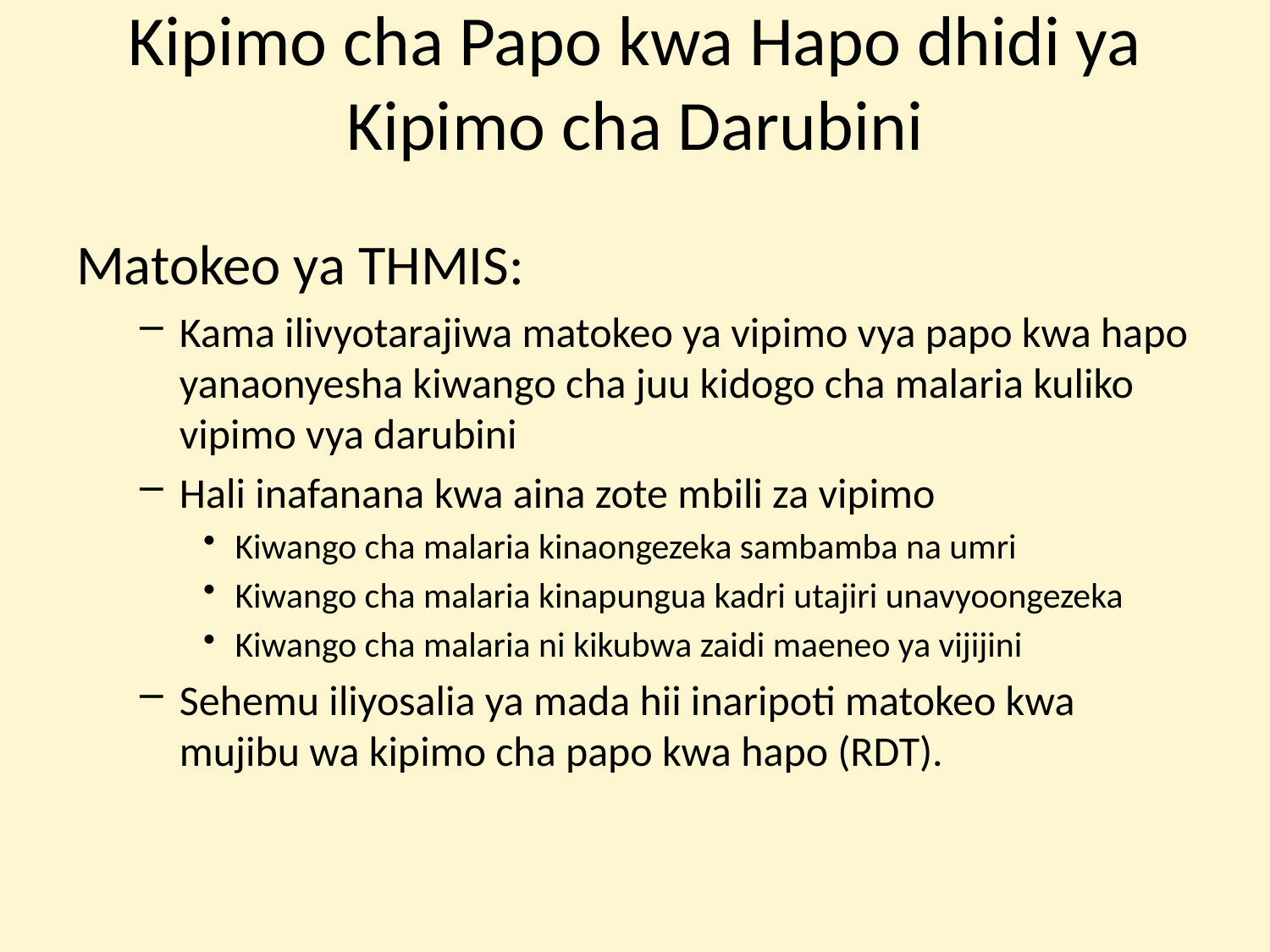

# Kipimo cha Papo kwa Hapo dhidi ya Kipimo cha Darubini
Matokeo ya THMIS:
Kama ilivyotarajiwa matokeo ya vipimo vya papo kwa hapo yanaonyesha kiwango cha juu kidogo cha malaria kuliko vipimo vya darubini
Hali inafanana kwa aina zote mbili za vipimo
Kiwango cha malaria kinaongezeka sambamba na umri
Kiwango cha malaria kinapungua kadri utajiri unavyoongezeka
Kiwango cha malaria ni kikubwa zaidi maeneo ya vijijini
Sehemu iliyosalia ya mada hii inaripoti matokeo kwa mujibu wa kipimo cha papo kwa hapo (RDT).